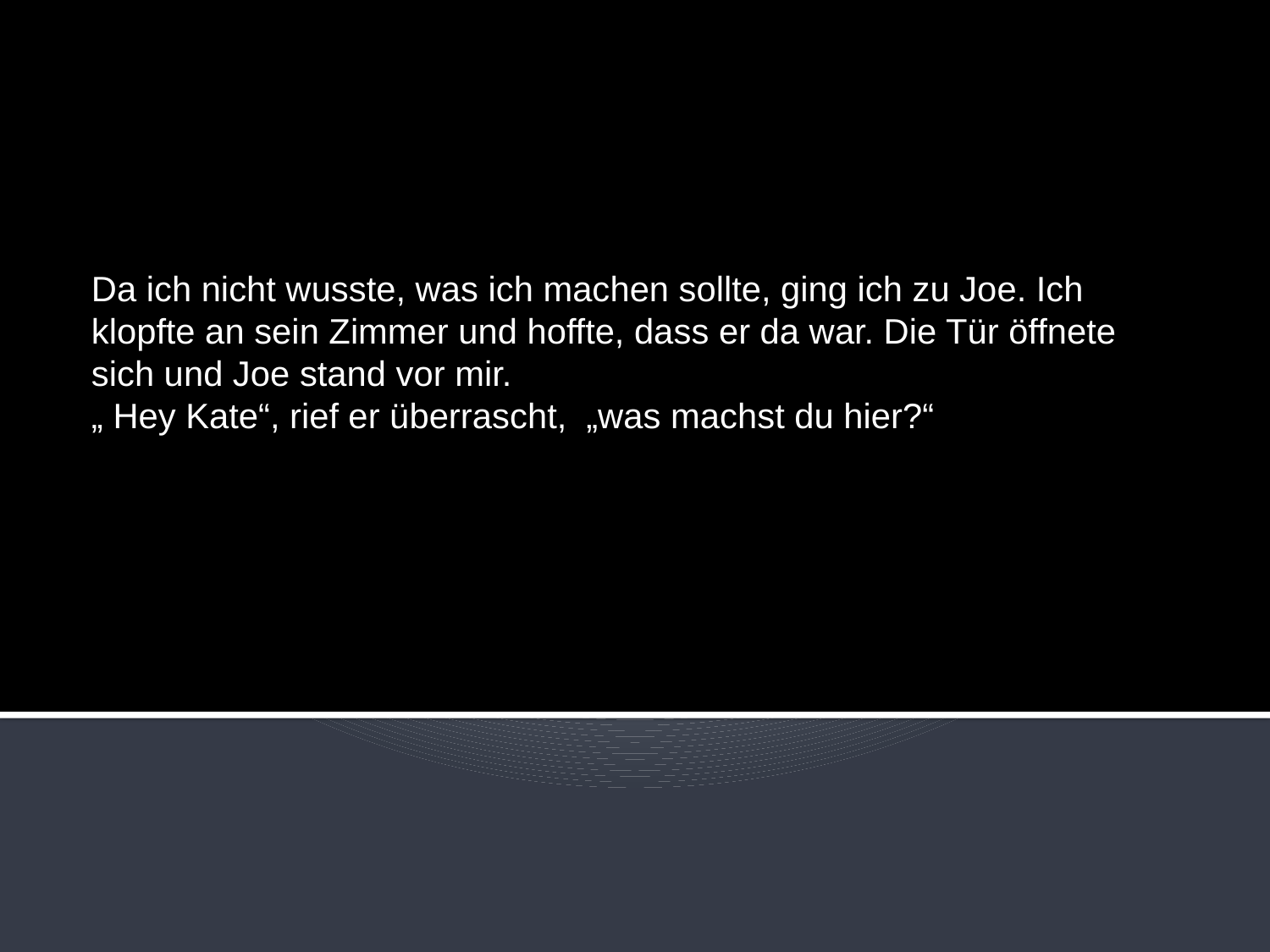

Da ich nicht wusste, was ich machen sollte, ging ich zu Joe. Ich klopfte an sein Zimmer und hoffte, dass er da war. Die Tür öffnete sich und Joe stand vor mir.
„ Hey Kate“, rief er überrascht,  „was machst du hier?“